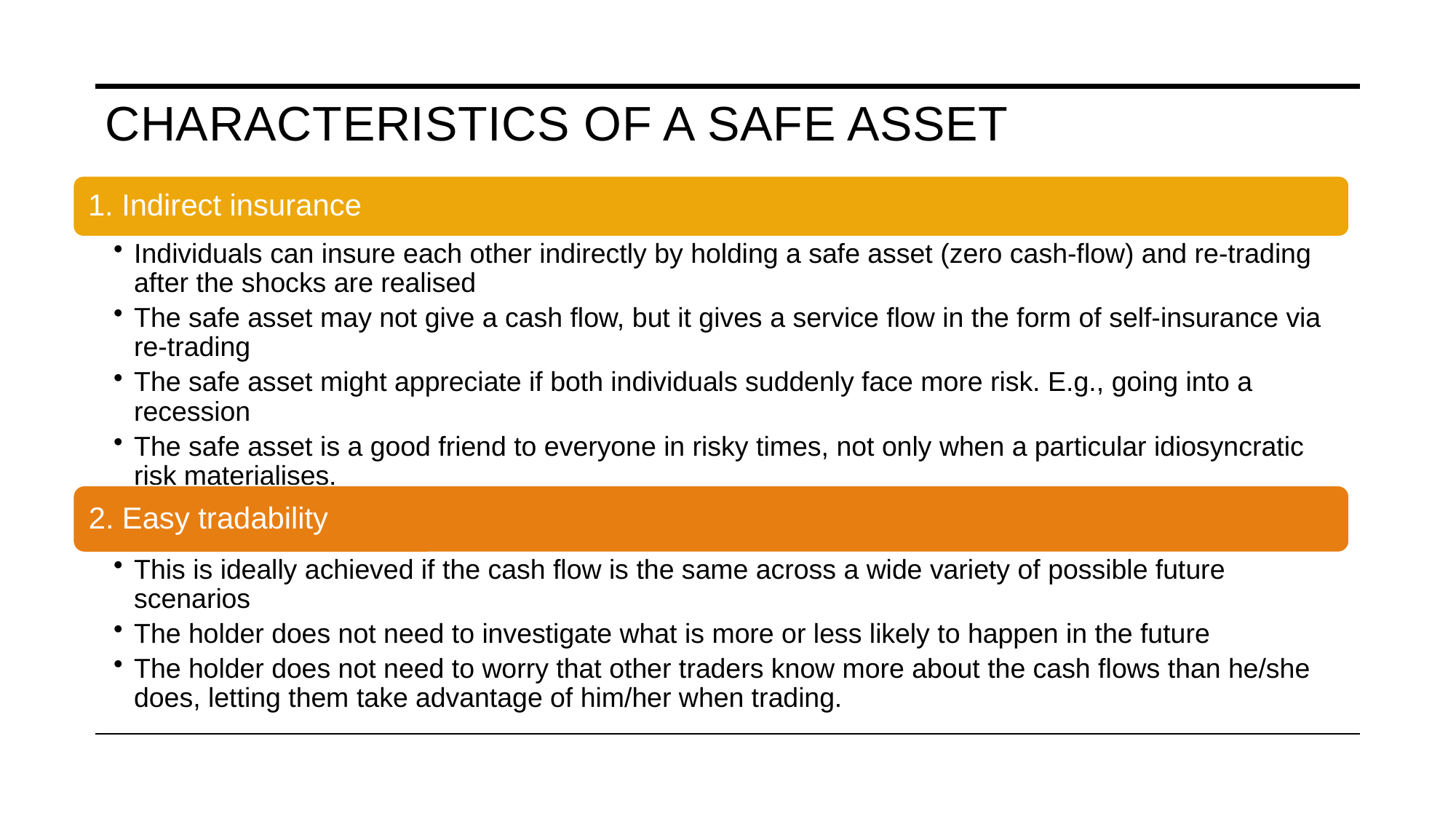

# Characteristics of a safe asset
1. Indirect insurance
Individuals can insure each other indirectly by holding a safe asset (zero cash-flow) and re-trading after the shocks are realised
The safe asset may not give a cash flow, but it gives a service flow in the form of self-insurance via re-trading
The safe asset might appreciate if both individuals suddenly face more risk. E.g., going into a recession
The safe asset is a good friend to everyone in risky times, not only when a particular idiosyncratic risk materialises.

2. Easy tradability
This is ideally achieved if the cash flow is the same across a wide variety of possible future scenarios
The holder does not need to investigate what is more or less likely to happen in the future
The holder does not need to worry that other traders know more about the cash flows than he/she does, letting them take advantage of him/her when trading.